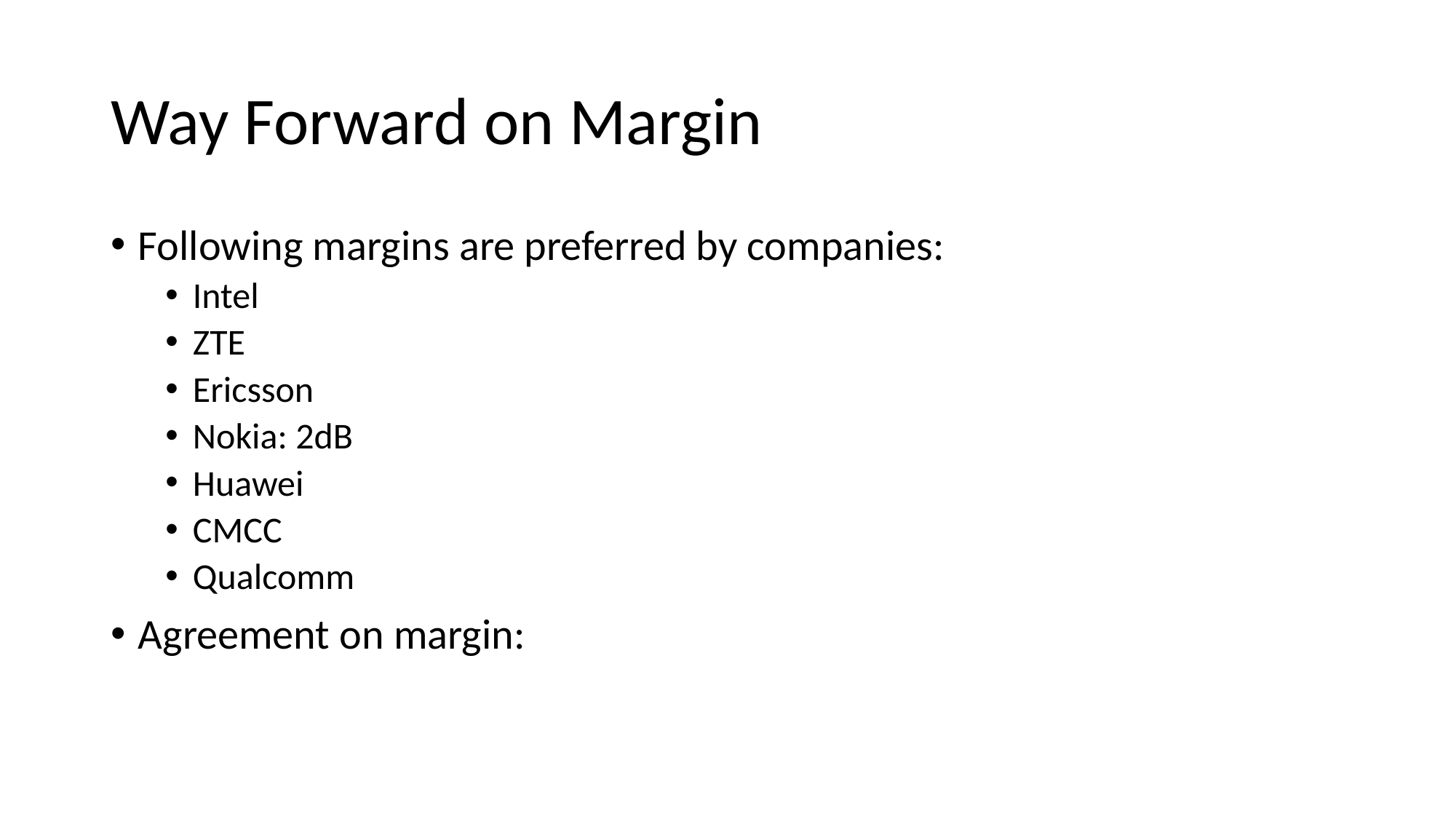

# Way Forward on Margin
Following margins are preferred by companies:
Intel
ZTE
Ericsson
Nokia: 2dB
Huawei
CMCC
Qualcomm
Agreement on margin: